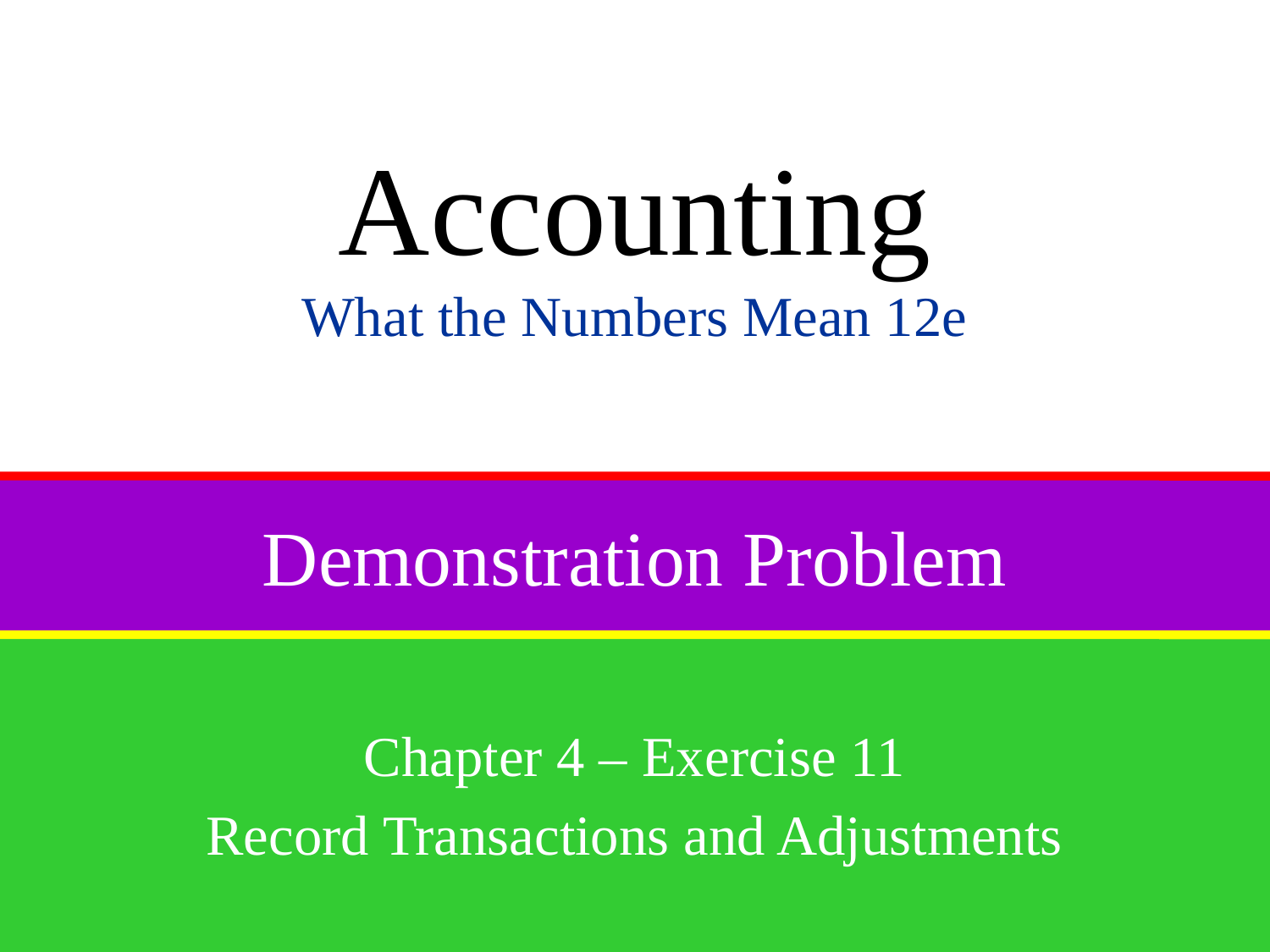

Accounting
What the Numbers Mean 12e
# Demonstration Problem

Chapter 4 – Exercise 11
Record Transactions and Adjustments